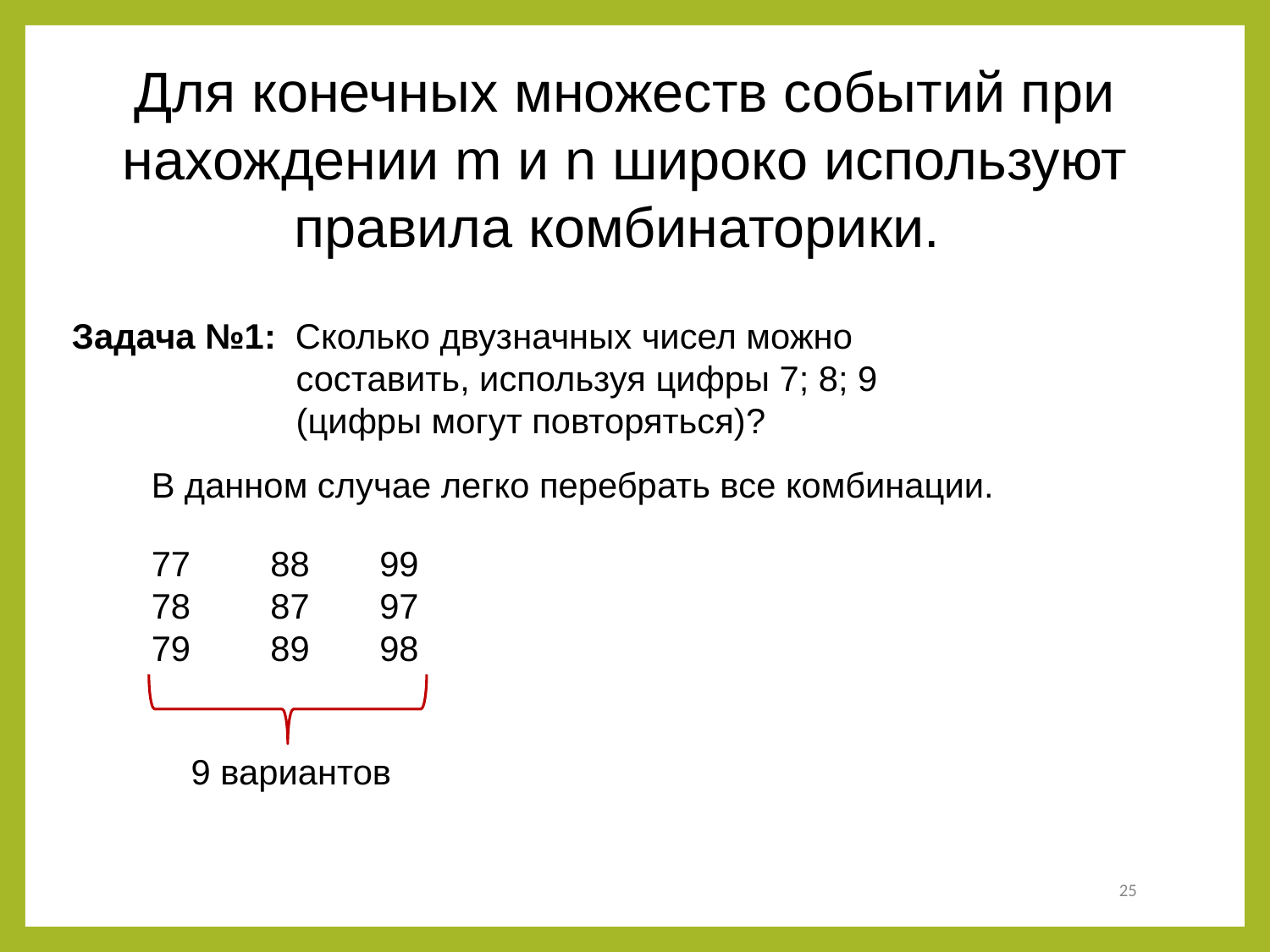

Для конечных множеств событий при нахождении m и n широко используют правила комбинаторики.
Задача №1:  Сколько двузначных чисел можно
                       составить, используя цифры 7; 8; 9
                       (цифры могут повторяться)?

В данном случае легко перебрать все комбинации.

77
78
79

88
87
89

99
97
98

9 вариантов

25